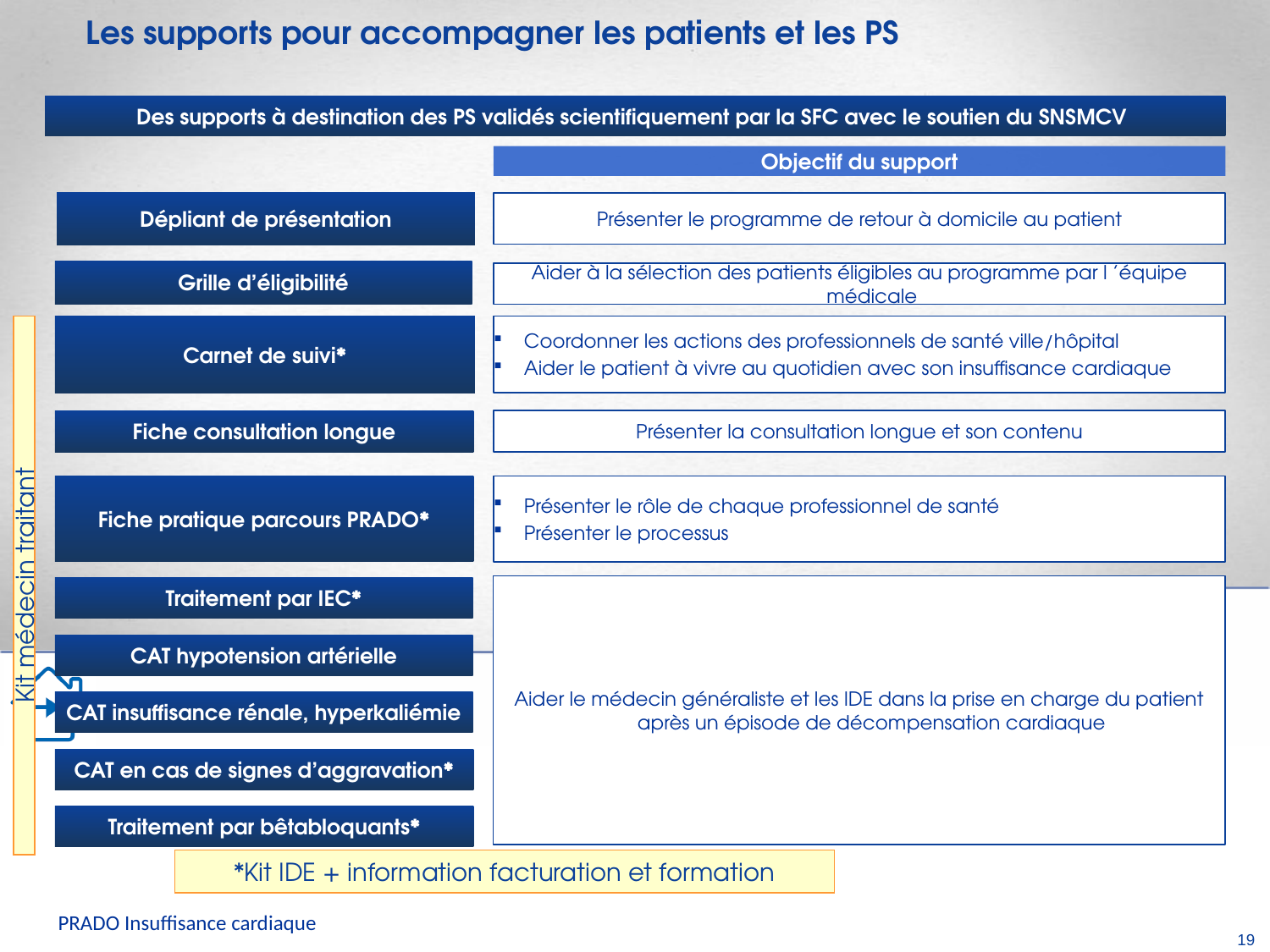

Les supports pour accompagner les patients et les PS
Des supports à destination des PS validés scientifiquement par la SFC avec le soutien du SNSMCV
Objectif du support
Dépliant de présentation
Présenter le programme de retour à domicile au patient
Grille d’éligibilité
Aider à la sélection des patients éligibles au programme par l ’équipe médicale
 Coordonner les actions des professionnels de santé ville/hôpital
 Aider le patient à vivre au quotidien avec son insuffisance cardiaque
Carnet de suivi*
Présenter la consultation longue et son contenu
Fiche consultation longue
Fiche pratique parcours PRADO*
 Présenter le rôle de chaque professionnel de santé
 Présenter le processus
Kit médecin traitant
Aider le médecin généraliste et les IDE dans la prise en charge du patient après un épisode de décompensation cardiaque
Traitement par IEC*
CAT hypotension artérielle
CAT insuffisance rénale, hyperkaliémie
CAT en cas de signes d’aggravation*
Traitement par bêtabloquants*
*Kit IDE + information facturation et formation
PRADO Insuffisance cardiaque
19